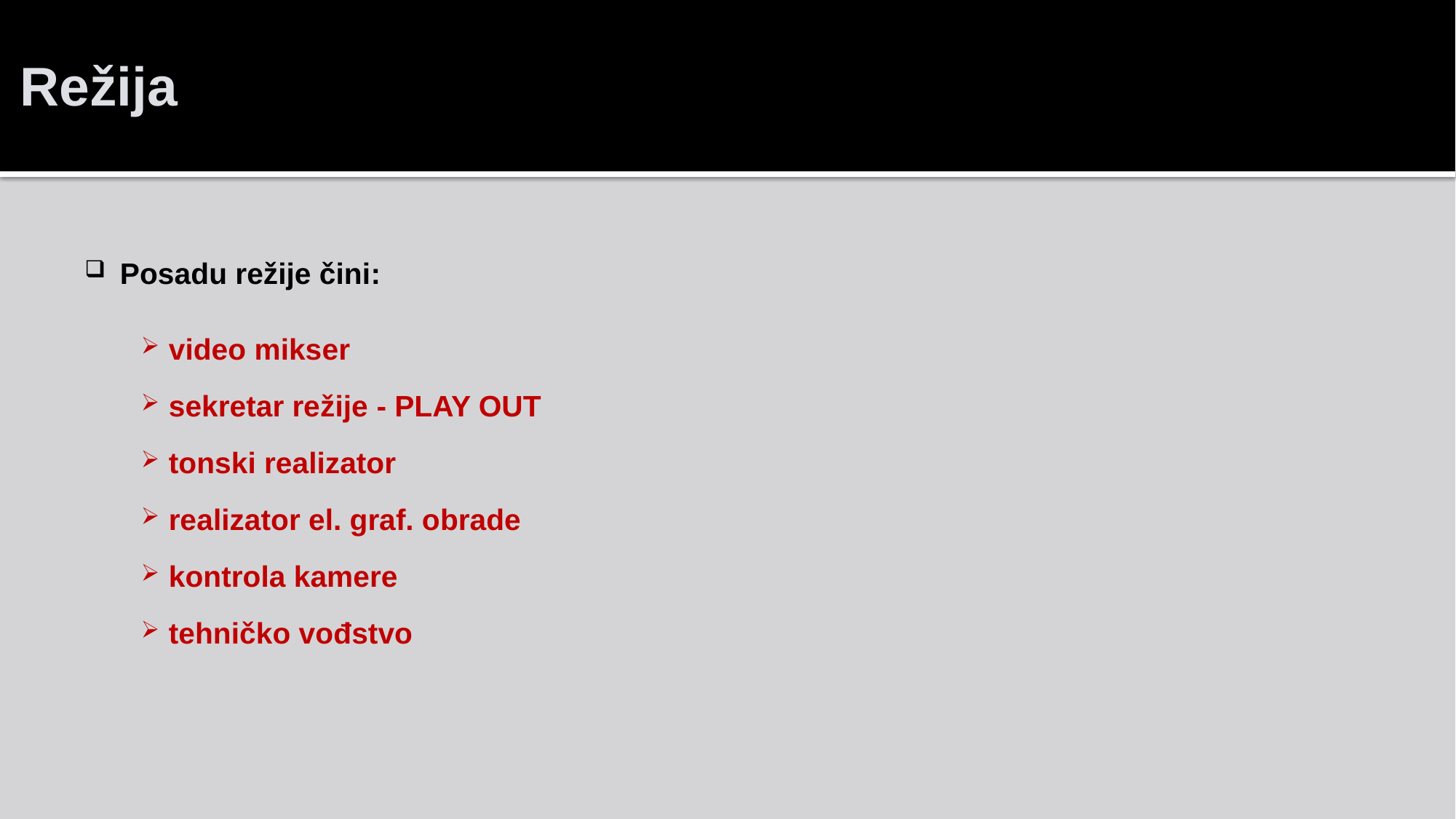

# Režija

Posadu režije čini:

video mikser
sekretar režije - PLAY OUT
tonski realizator
realizator el. graf. obrade
kontrola kamere
tehničko vođstvo